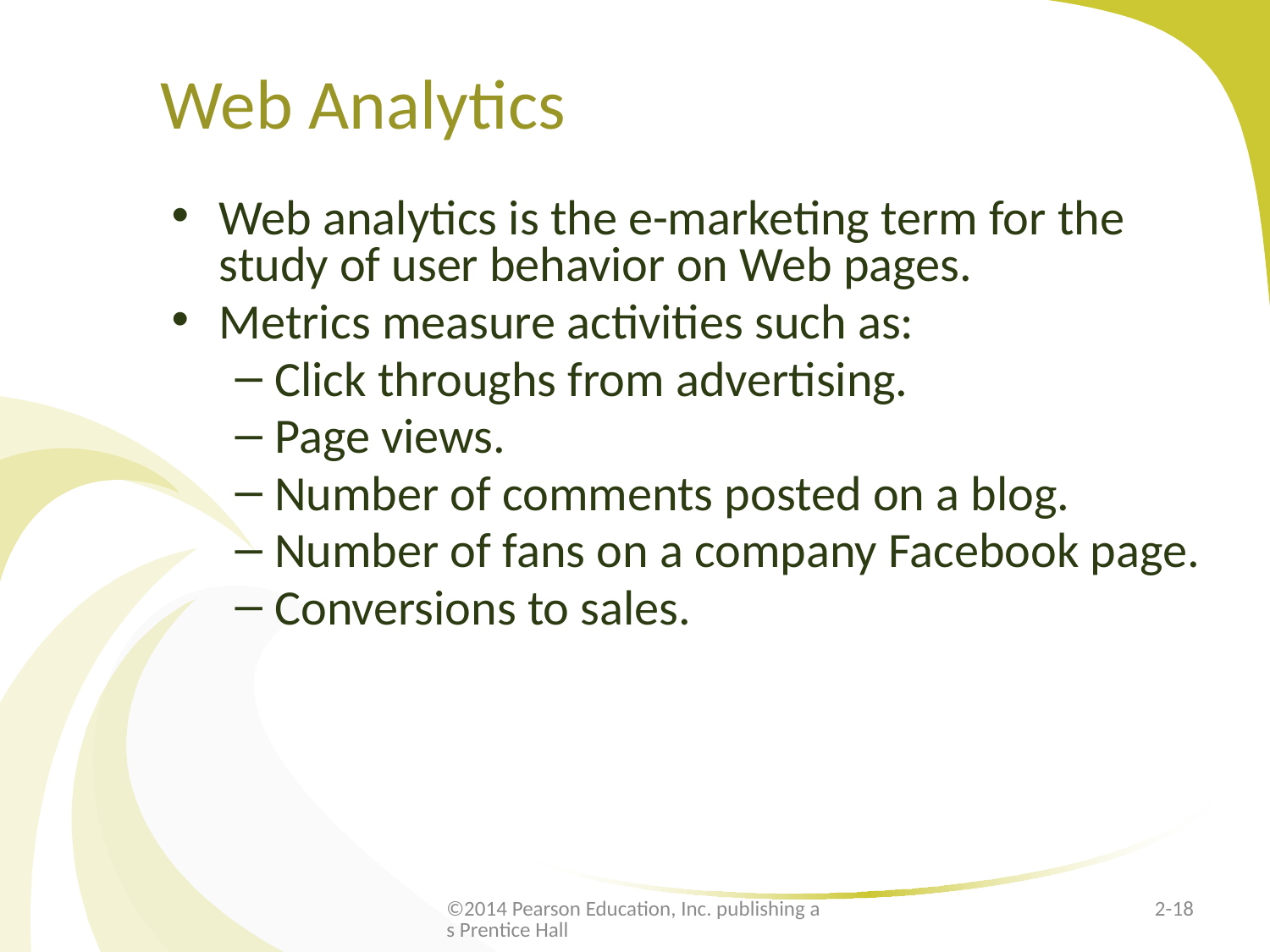

# Web Analytics
Web analytics is the e-marketing term for the study of user behavior on Web pages.
Metrics measure activities such as:
Click throughs from advertising.
Page views.
Number of comments posted on a blog.
Number of fans on a company Facebook page.
Conversions to sales.
©2014 Pearson Education, Inc. publishing as Prentice Hall
2-18